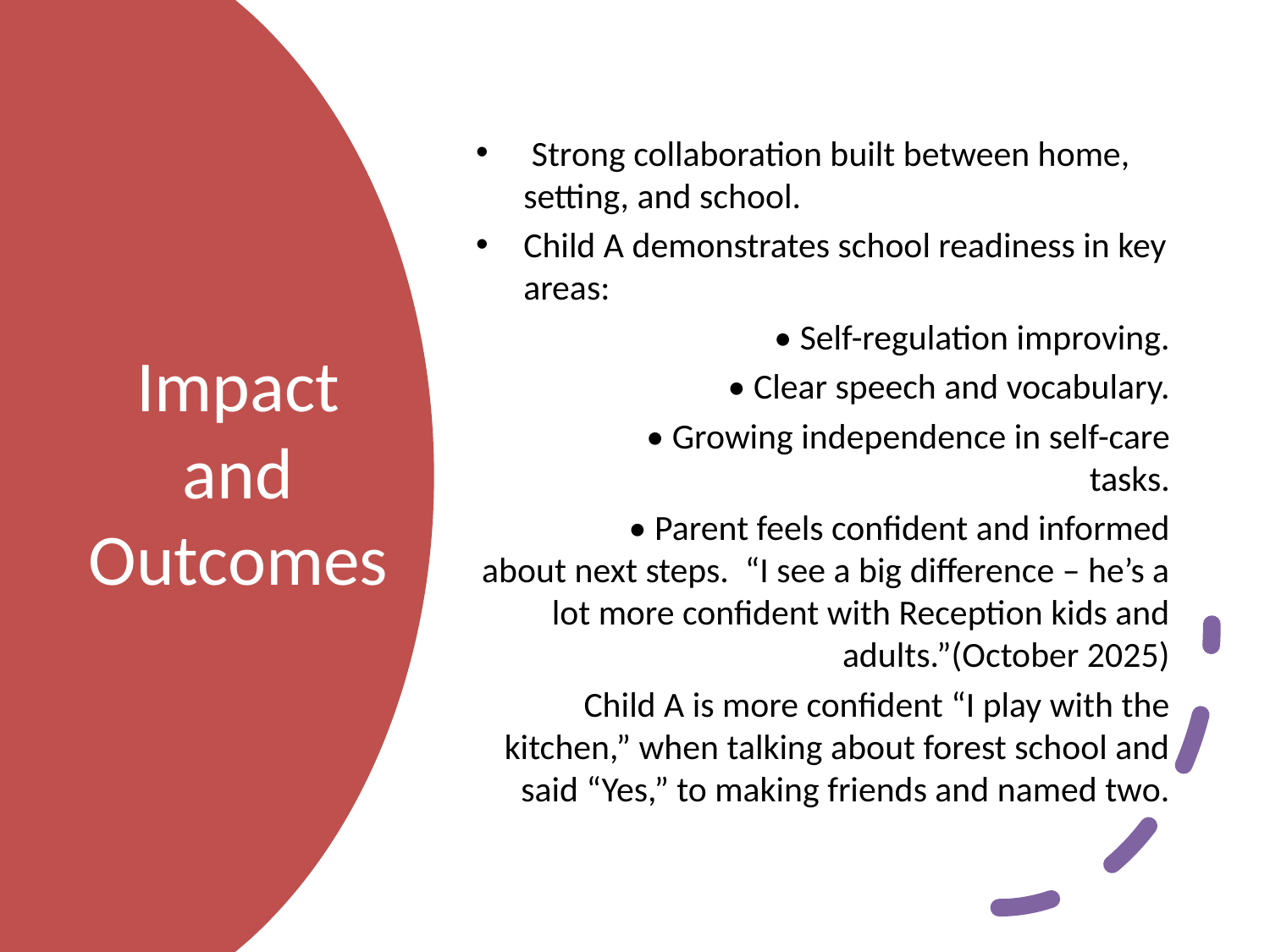

Strong collaboration built between home, setting, and school.
Child A demonstrates school readiness in key areas:
                  • Self-regulation improving.
                  • Clear speech and vocabulary.
                  • Growing independence in self-care tasks.
                  • Parent feels confident and informed about next steps.  “I see a big difference – he’s a lot more confident with Reception kids and adults.”(October 2025)
Child A is more confident “I play with the kitchen,” when talking about forest school and said “Yes,” to making friends and named two.
# Impact and Outcomes